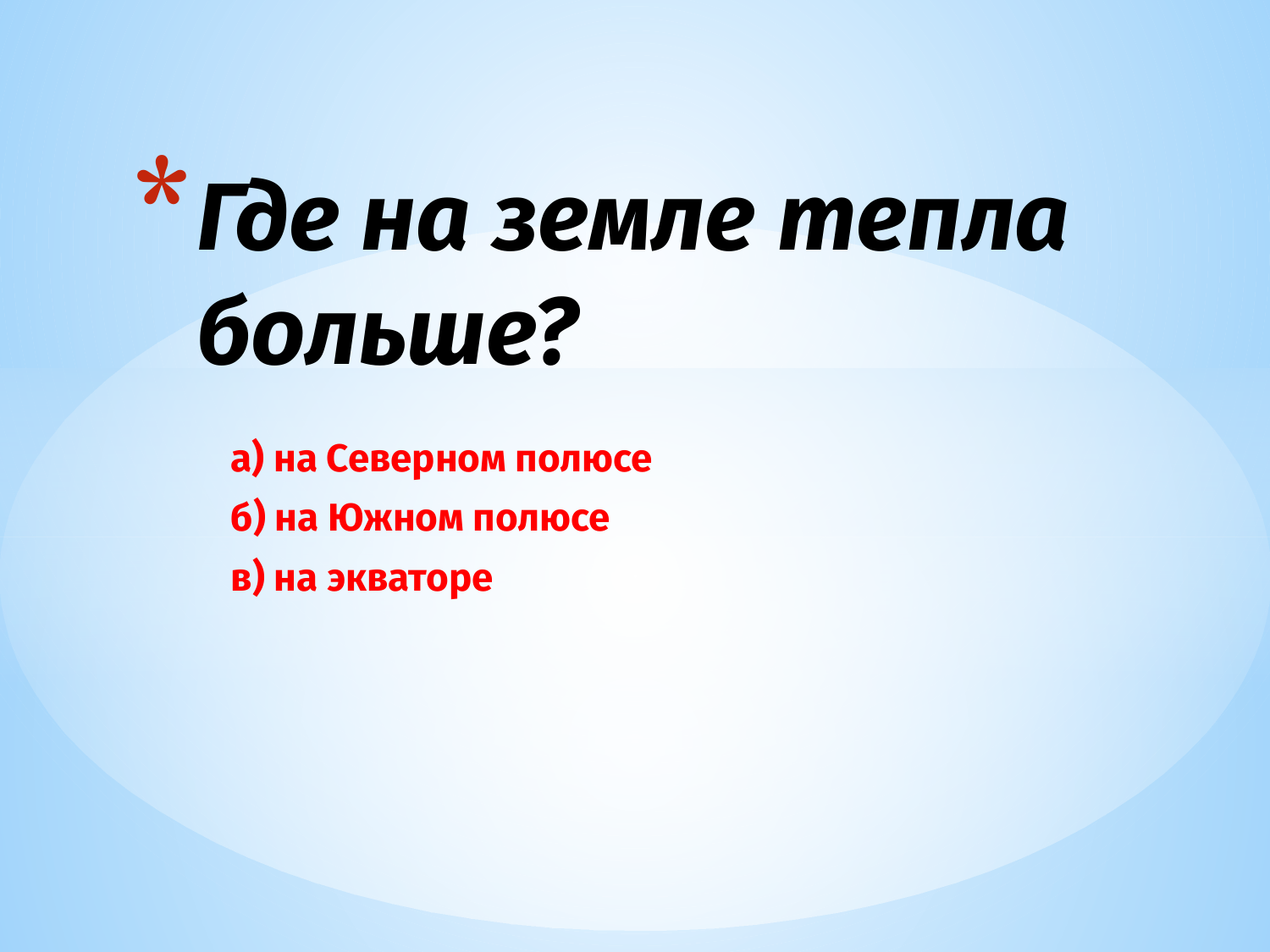

# Где на земле тепла больше?
а) на Северном полюсе
б) на Южном полюсе
в) на экваторе